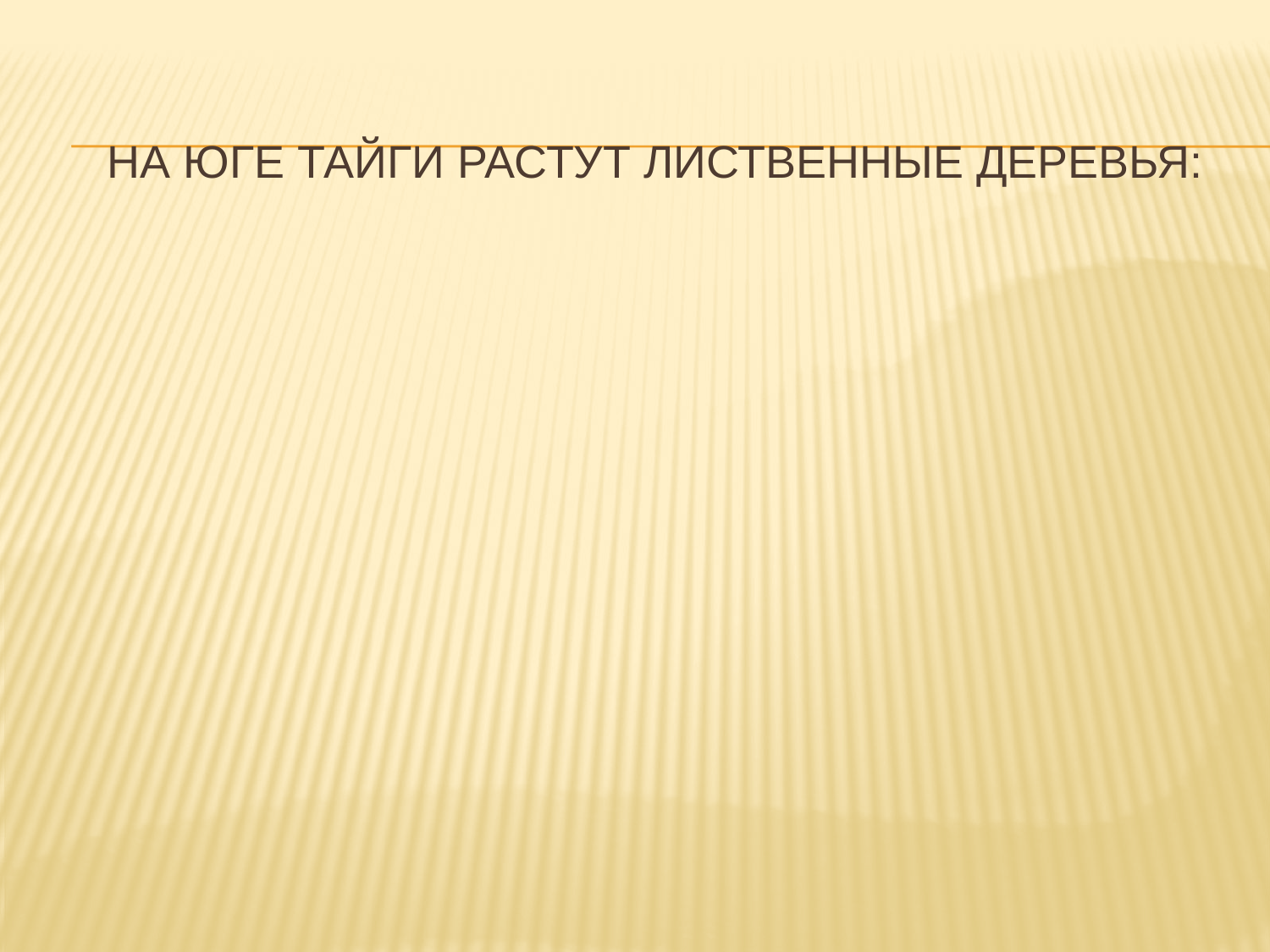

# на юге тайги растут лиственные деревья: